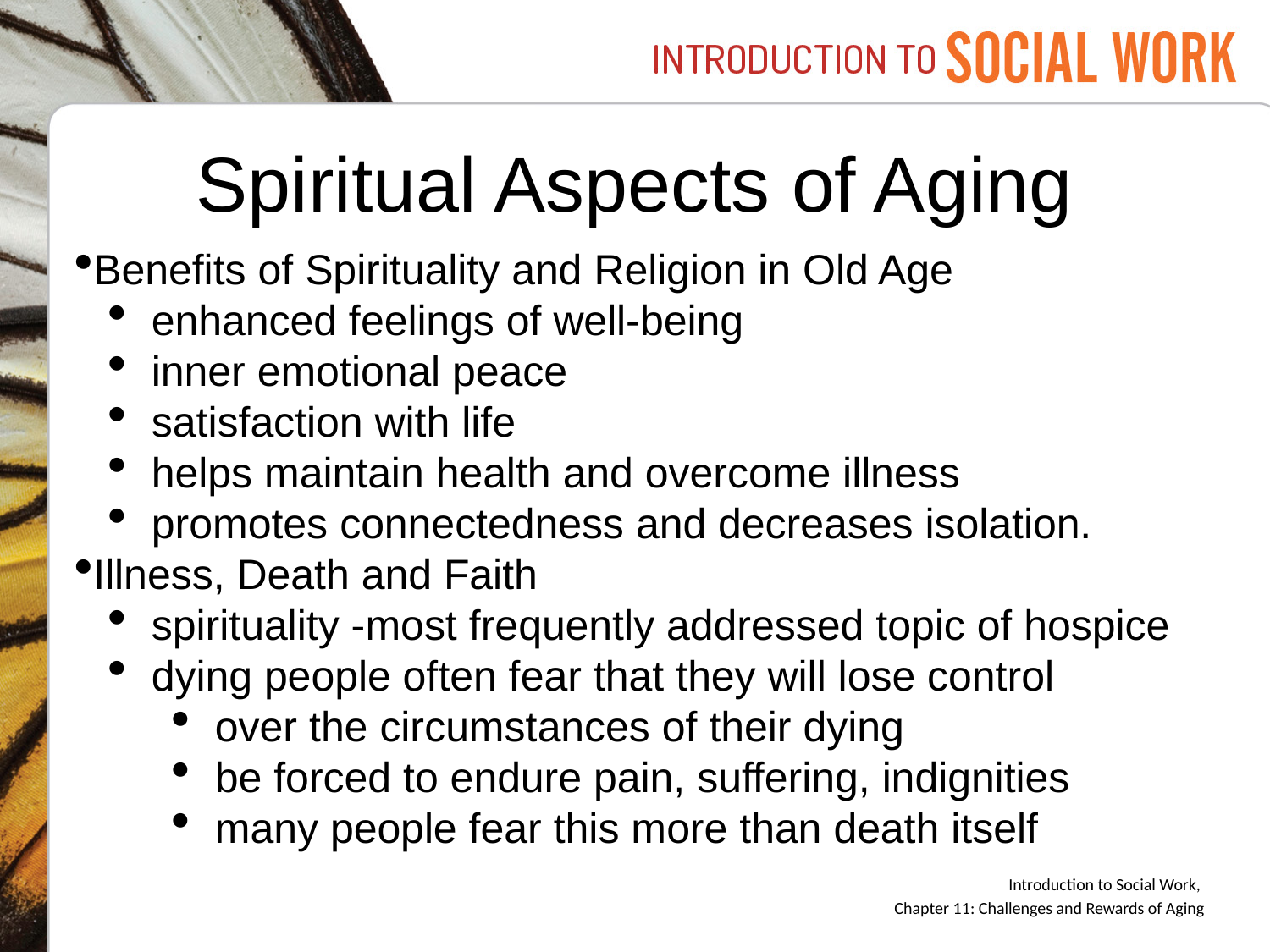

# Spiritual Aspects of Aging
Benefits of Spirituality and Religion in Old Age
 enhanced feelings of well-being
 inner emotional peace
 satisfaction with life
 helps maintain health and overcome illness
 promotes connectedness and decreases isolation.
Illness, Death and Faith
 spirituality -most frequently addressed topic of hospice
 dying people often fear that they will lose control
 over the circumstances of their dying
 be forced to endure pain, suffering, indignities
 many people fear this more than death itself

Introduction to Social Work,
Chapter 11: Challenges and Rewards of Aging